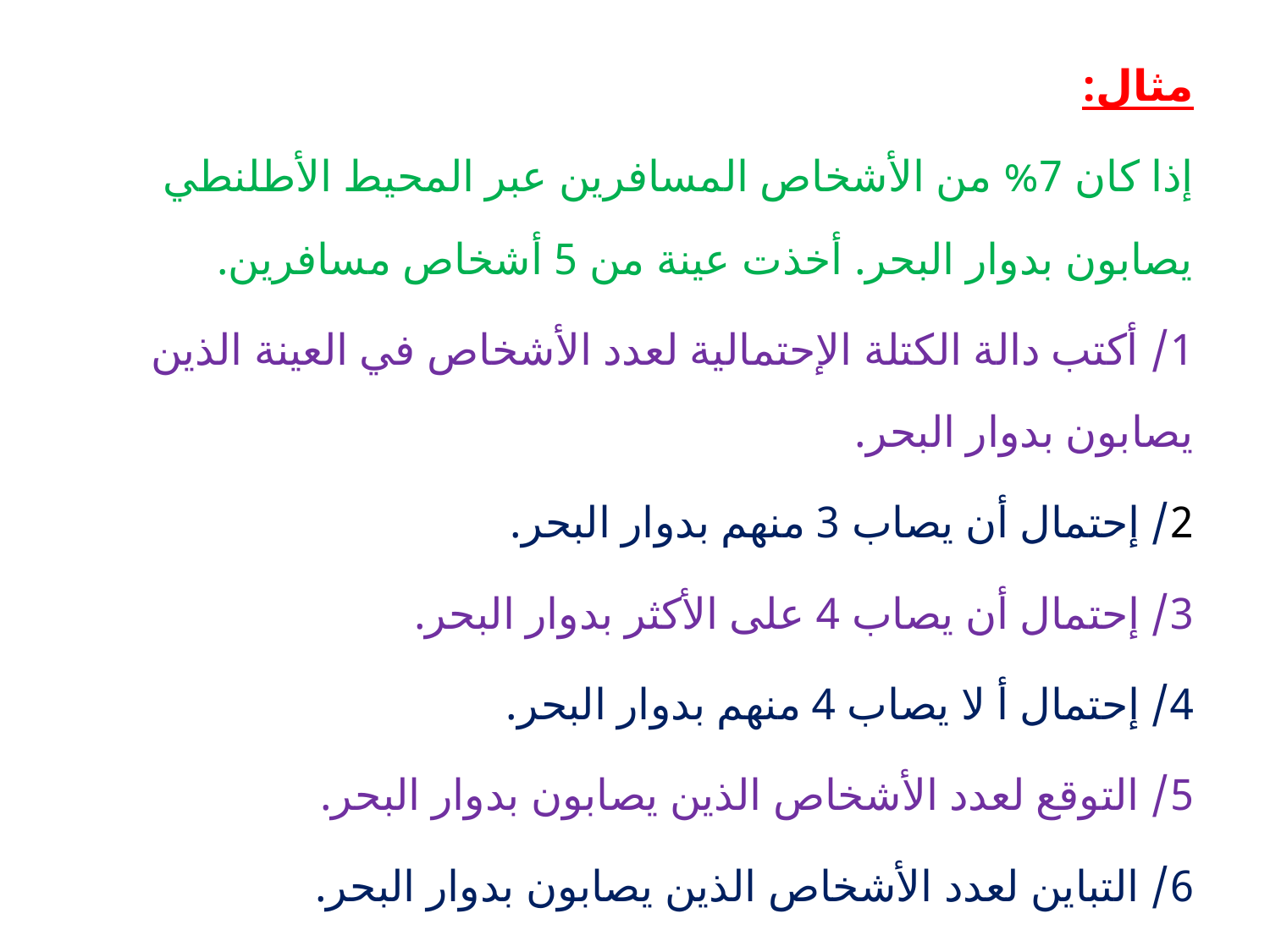

مثال:
إذا كان 7% من الأشخاص المسافرين عبر المحيط الأطلنطي يصابون بدوار البحر. أخذت عينة من 5 أشخاص مسافرين.
1/ أكتب دالة الكتلة الإحتمالية لعدد الأشخاص في العينة الذين يصابون بدوار البحر.
2/ إحتمال أن يصاب 3 منهم بدوار البحر.
3/ إحتمال أن يصاب 4 على الأكثر بدوار البحر.
4/ إحتمال أ لا يصاب 4 منهم بدوار البحر.
5/ التوقع لعدد الأشخاص الذين يصابون بدوار البحر.
6/ التباين لعدد الأشخاص الذين يصابون بدوار البحر.